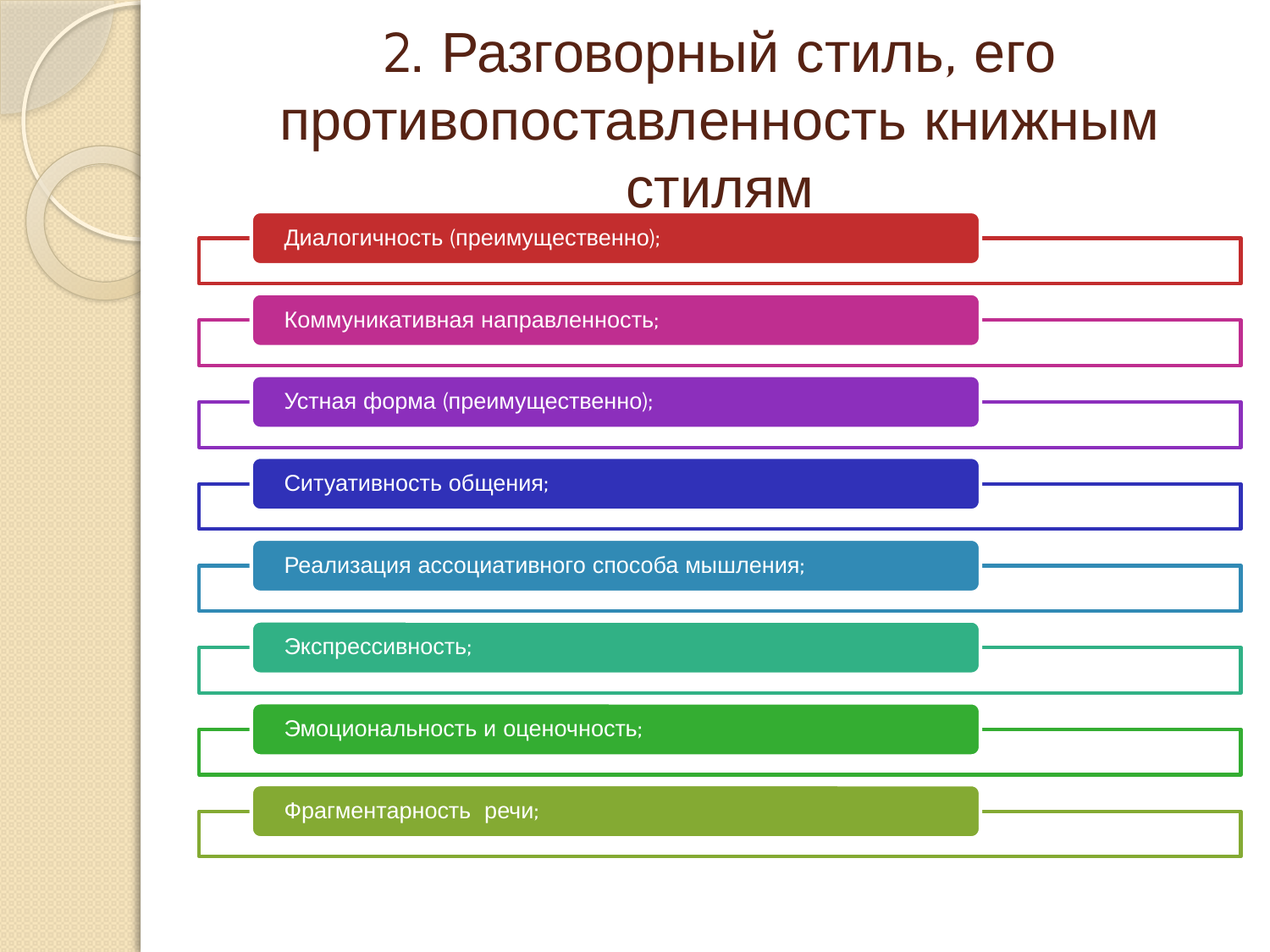

# 2. Разговорный стиль, его противопоставленность книжным стилям
Диалогичность (преимущественно);
Коммуникативная направленность;
Устная форма (преимущественно);
Ситуативность общения;
Реализация ассоциативного способа мышления;
Экспрессивность;
Эмоциональность и оценочность;
Фрагментарность  речи;